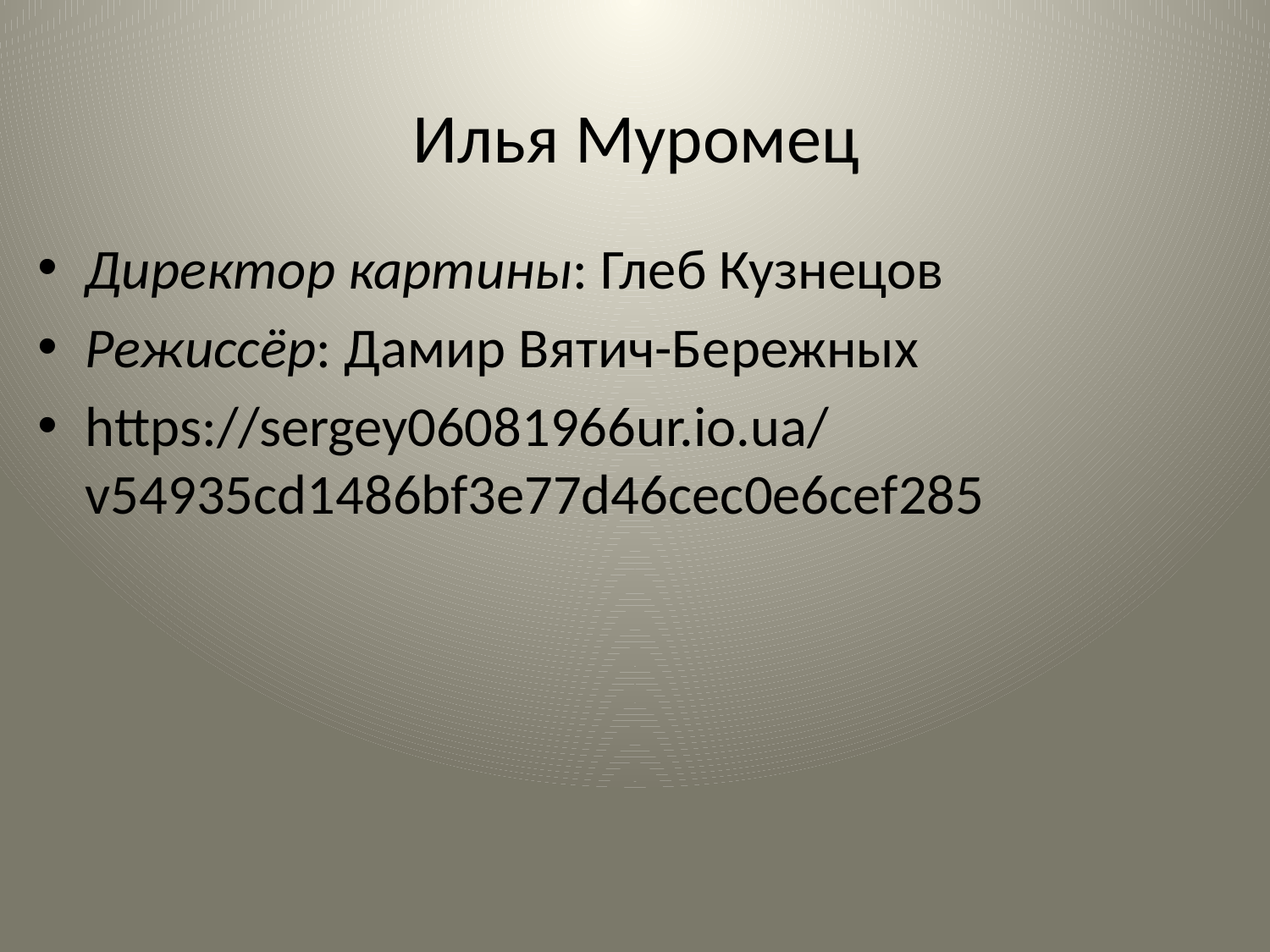

# Илья Муромец
Директор картины: Глеб Кузнецов
Режиссёр: Дамир Вятич-Бережных
https://sergey06081966ur.io.ua/v54935cd1486bf3e77d46cec0e6cef285